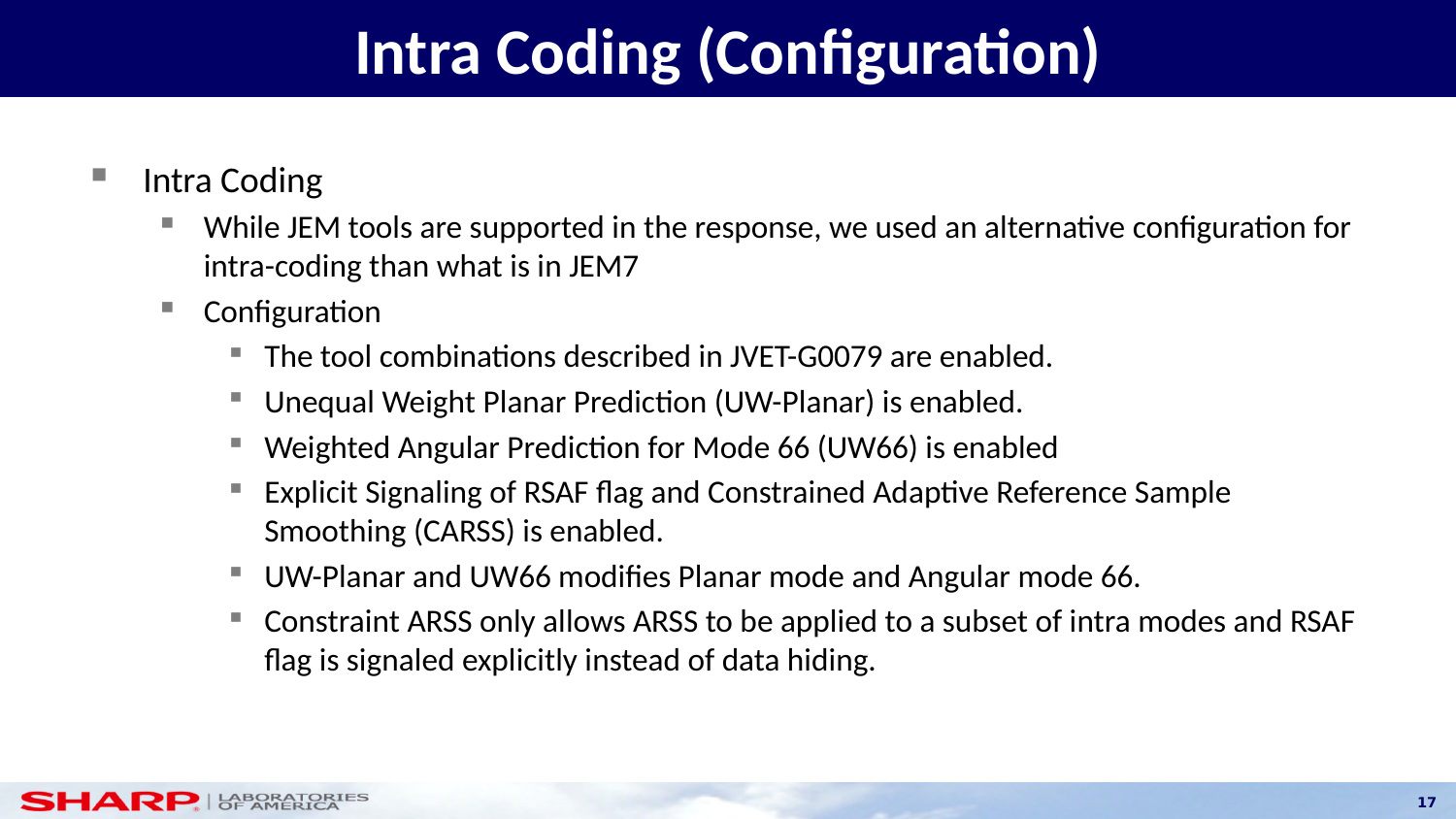

# Intra Coding (Configuration)
Intra Coding
While JEM tools are supported in the response, we used an alternative configuration for intra-coding than what is in JEM7
Configuration
The tool combinations described in JVET-G0079 are enabled.
Unequal Weight Planar Prediction (UW-Planar) is enabled.
Weighted Angular Prediction for Mode 66 (UW66) is enabled
Explicit Signaling of RSAF flag and Constrained Adaptive Reference Sample Smoothing (CARSS) is enabled.
UW-Planar and UW66 modifies Planar mode and Angular mode 66.
Constraint ARSS only allows ARSS to be applied to a subset of intra modes and RSAF flag is signaled explicitly instead of data hiding.